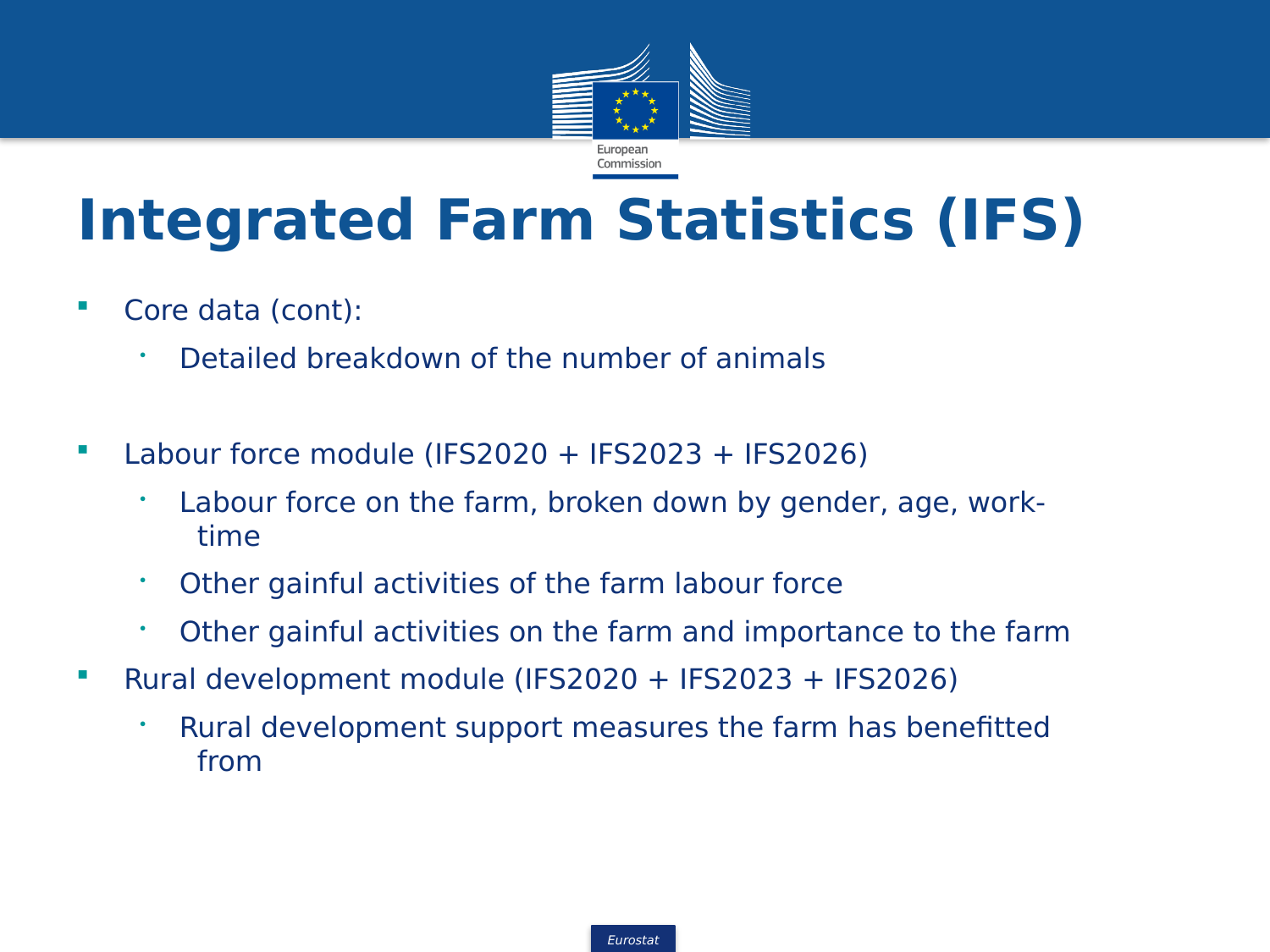

# Integrated Farm Statistics (IFS)
Core data (cont):
Detailed breakdown of the number of animals

Labour force module (IFS2020 + IFS2023 + IFS2026)
Labour force on the farm, broken down by gender, age, work-
  time
Other gainful activities of the farm labour force
Other gainful activities on the farm and importance to the farm
Rural development module (IFS2020 + IFS2023 + IFS2026)
Rural development support measures the farm has benefitted
  from